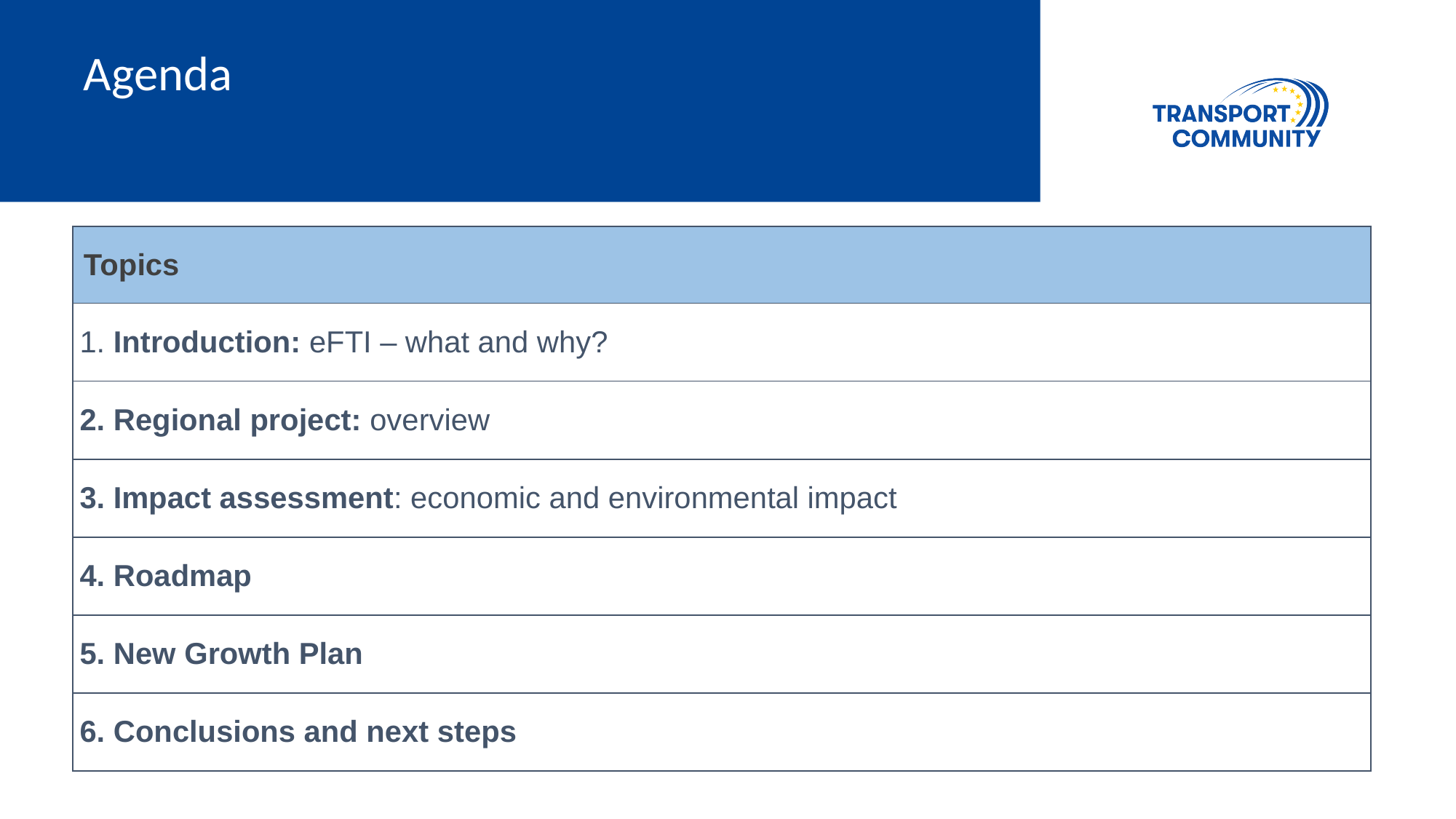

# Agenda
| Topics |
| --- |
| 1. Introduction: eFTI – what and why? |
| 2. Regional project: overview |
| 3. Impact assessment: economic and environmental impact |
| 4. Roadmap |
| 5. New Growth Plan |
| 6. Conclusions and next steps |